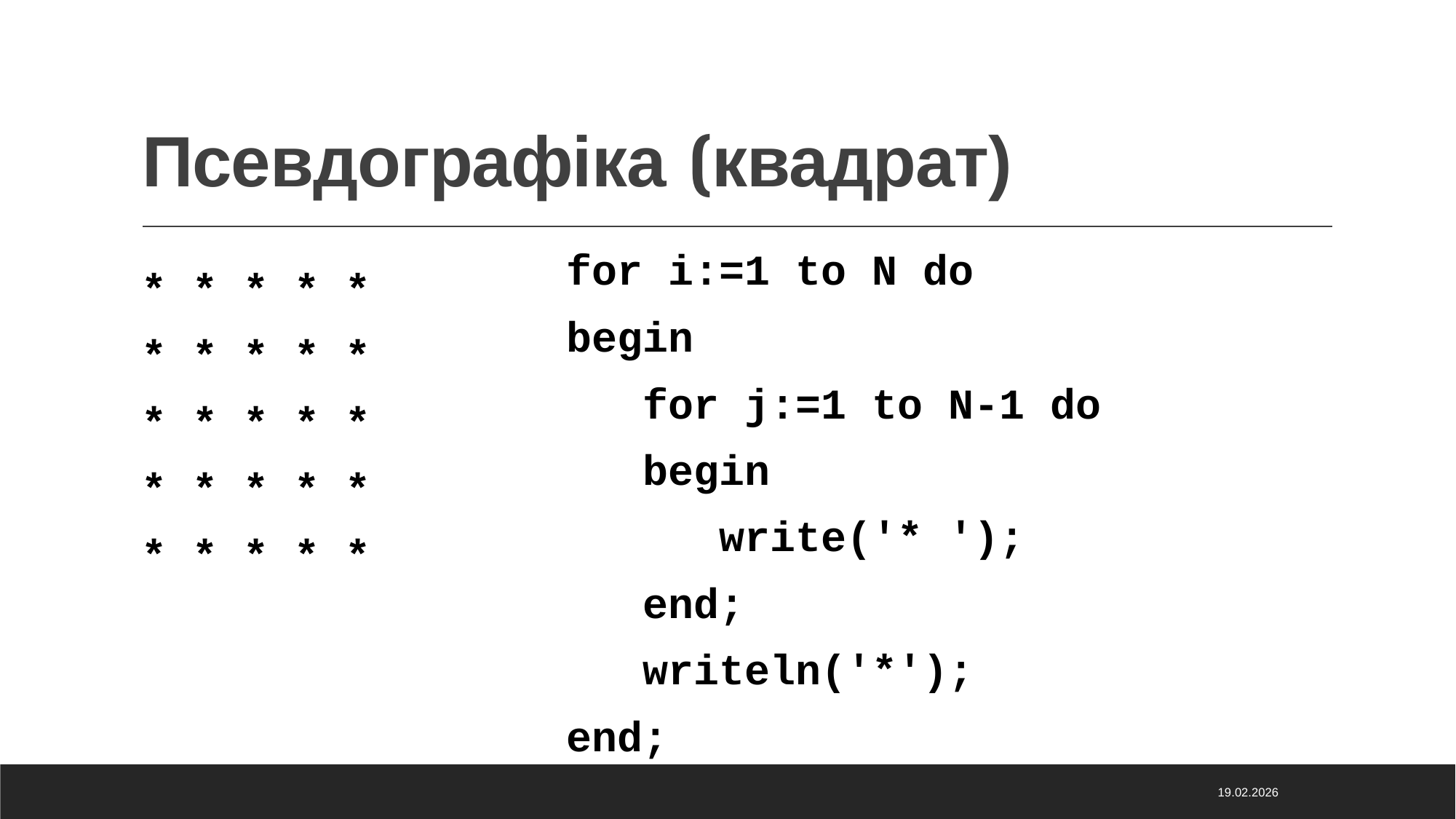

# Псевдографіка (квадрат)
for i:=1 to N do
begin
   for j:=1 to N-1 do
   begin
      write('* ');
   end;
   writeln('*');
end;
* * * * *
* * * * *
* * * * *
* * * * *
* * * * *
19.02.2026